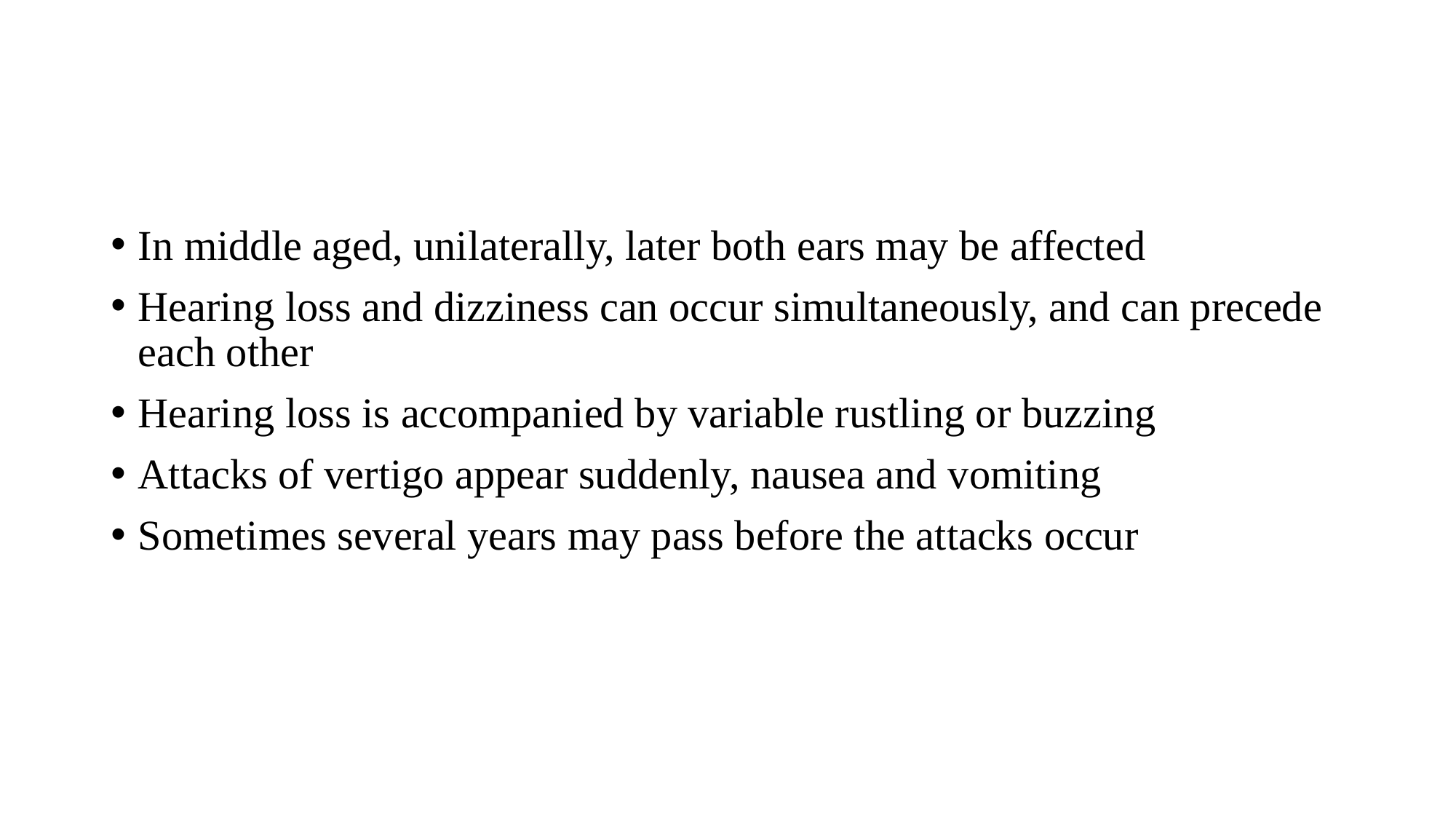

#
In middle aged, unilaterally, later both ears may be affected
Hearing loss and dizziness can occur simultaneously, and can precede each other
Hearing loss is accompanied by variable rustling or buzzing
Attacks of vertigo appear suddenly, nausea and vomiting
Sometimes several years may pass before the attacks occur